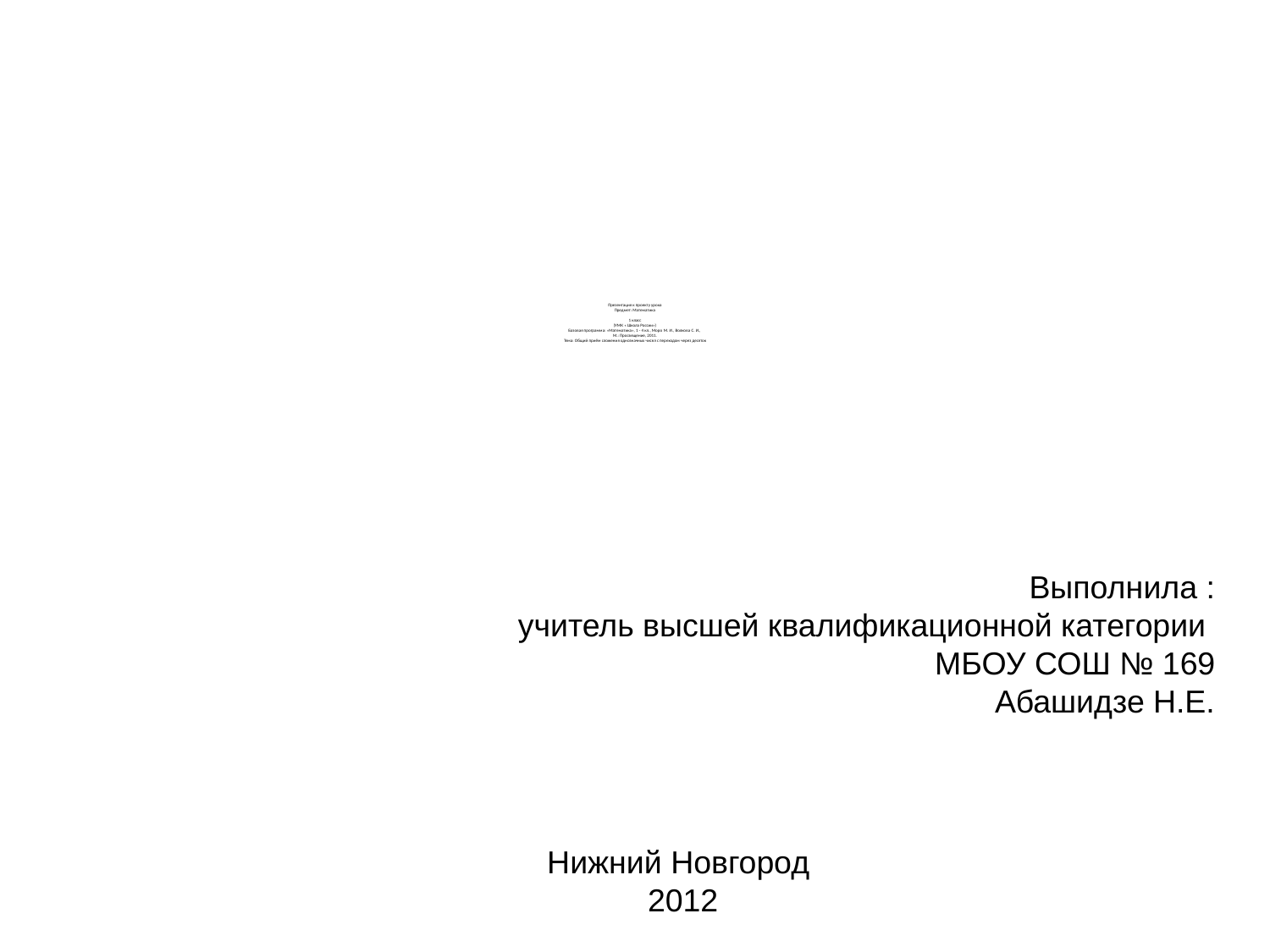

# Презентация к проекту урока Предмет: Математика   1 класс (УМК « Школа России») Базовая программа: «Математика», 1 - 4 кл., Моро М. И., Волкова С. И., М.: Просвещение, 2011. Тема: Общий приём сложения однозначных чисел с переходом через десяток
Выполнила :
учитель высшей квалификационной категории
МБОУ СОШ № 169
Абашидзе Н.Е.

Нижний Новгород
2012